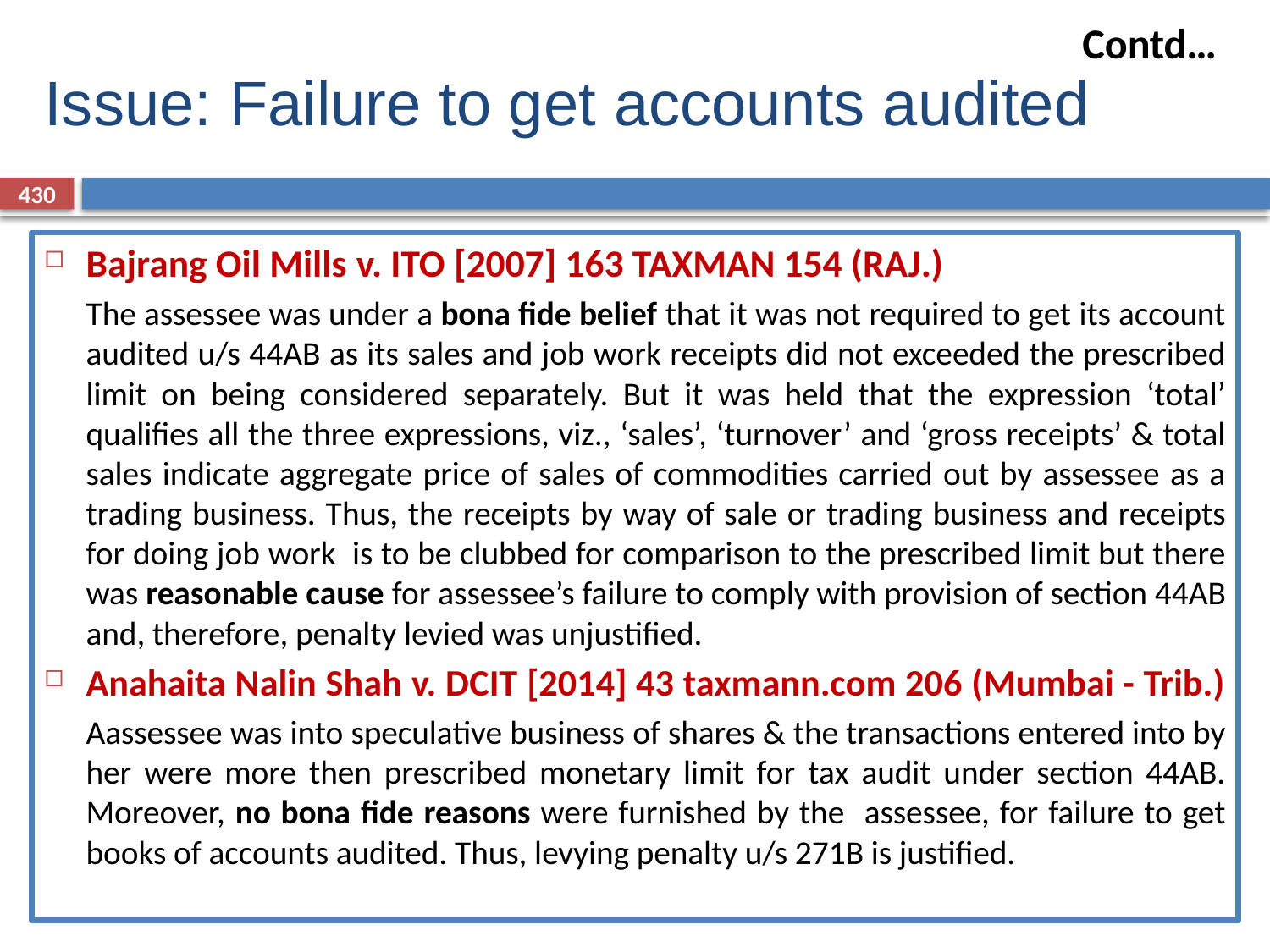

Contd…
# Issue: Failure to get accounts audited
430
Bajrang Oil Mills v. ITO [2007] 163 TAXMAN 154 (RAJ.)
	The assessee was under a bona fide belief that it was not required to get its account audited u/s 44AB as its sales and job work receipts did not exceeded the prescribed limit on being considered separately. But it was held that the expression ‘total’ qualifies all the three expressions, viz., ‘sales’, ‘turnover’ and ‘gross receipts’ & total sales indicate aggregate price of sales of commodities carried out by assessee as a trading business. Thus, the receipts by way of sale or trading business and receipts for doing job work  is to be clubbed for comparison to the prescribed limit but there was reasonable cause for assessee’s failure to comply with provision of section 44AB and, therefore, penalty levied was unjustified.
Anahaita Nalin Shah v. DCIT [2014] 43 taxmann.com 206 (Mumbai - Trib.)
	Aassessee was into speculative business of shares & the transactions entered into by her were more then prescribed monetary limit for tax audit under section 44AB. Moreover, no bona fide reasons were furnished by the  assessee, for failure to get books of accounts audited. Thus, levying penalty u/s 271B is justified.